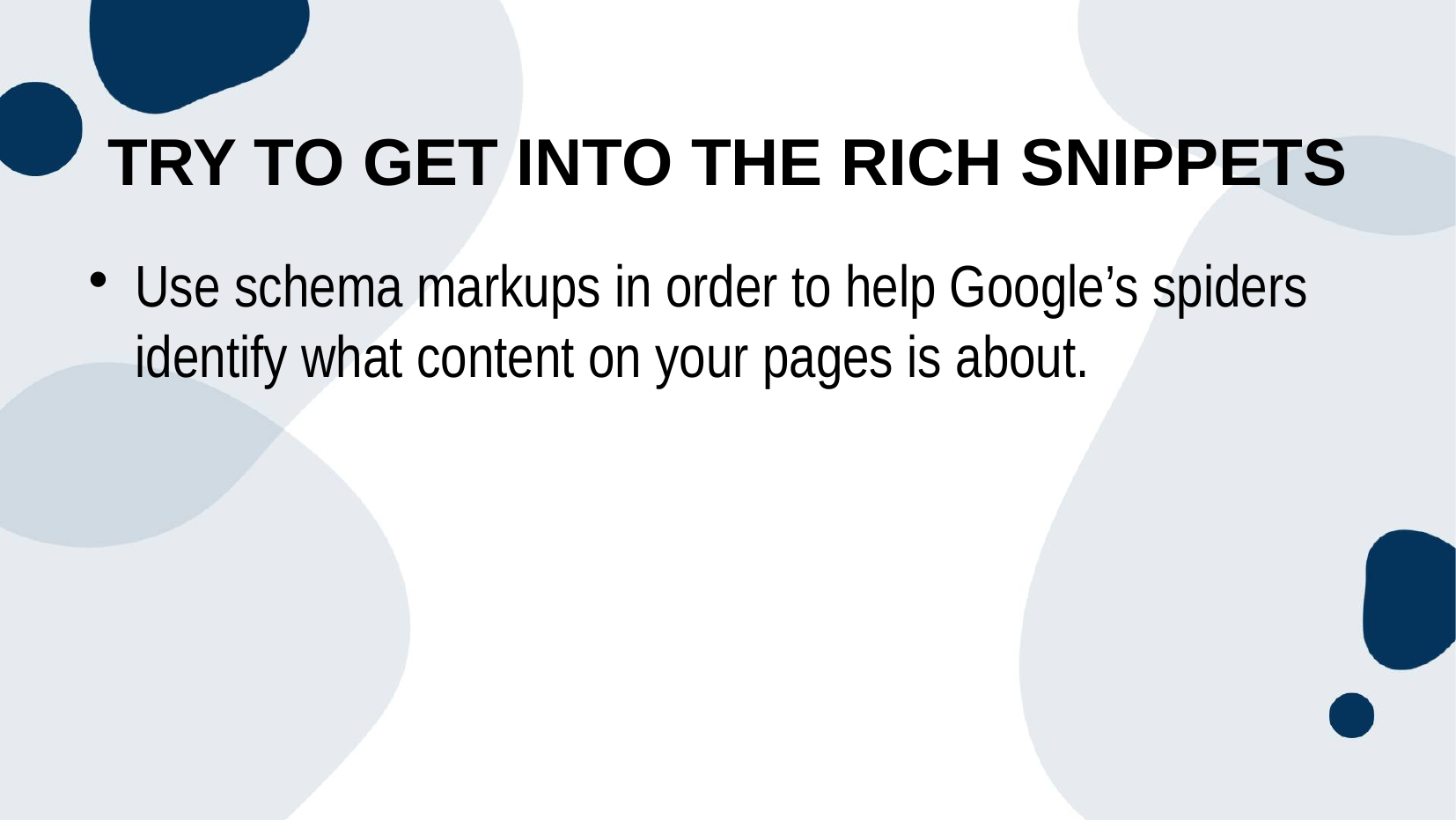

Try to Get Into the Rich Snippets
Use schema markups in order to help Google’s spiders identify what content on your pages is about.